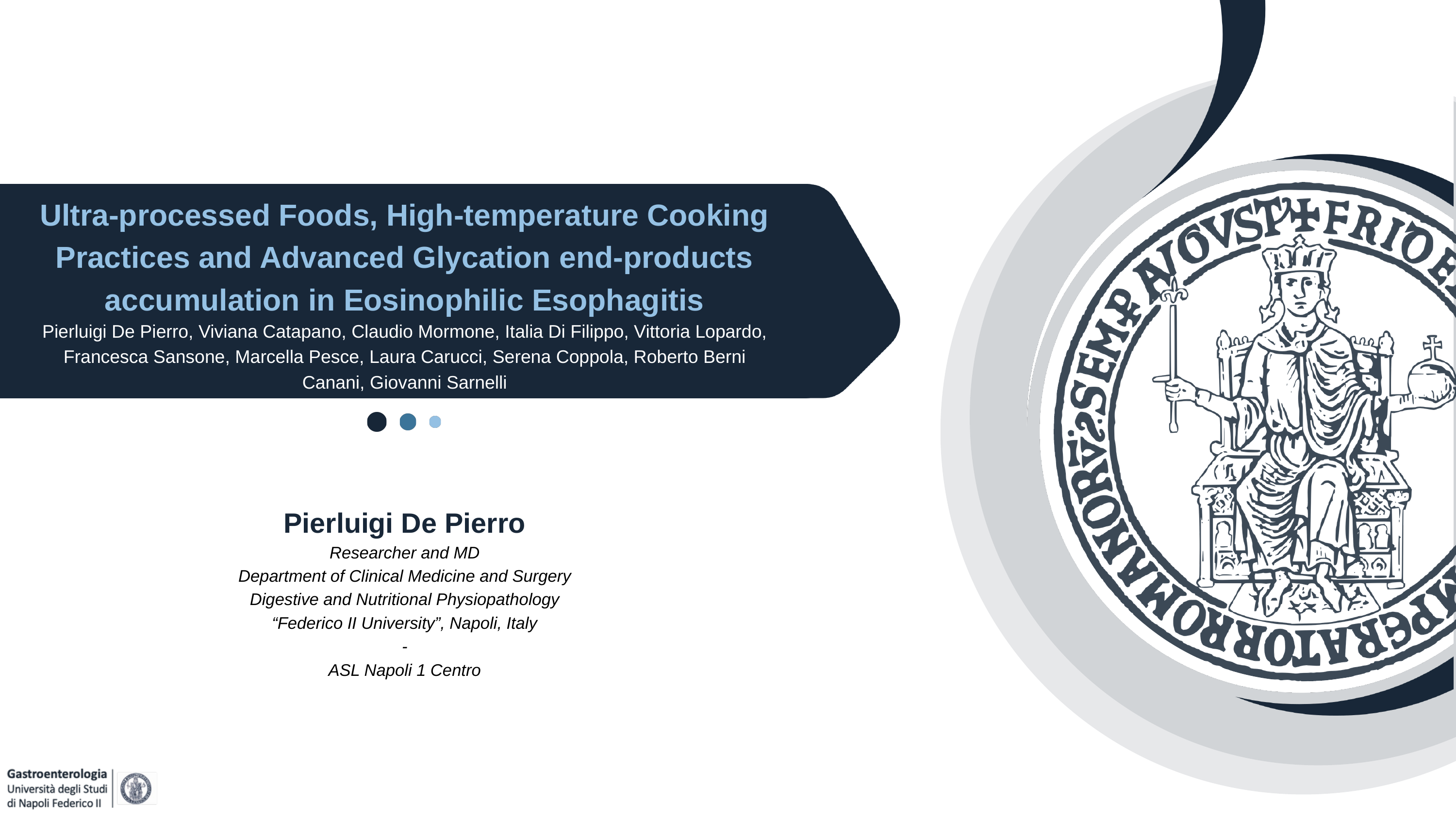

Ultra-processed Foods, High-temperature Cooking Practices and Advanced Glycation end-products accumulation in Eosinophilic Esophagitis
Pierluigi De Pierro, Viviana Catapano, Claudio Mormone, Italia Di Filippo, Vittoria Lopardo, Francesca Sansone, Marcella Pesce, Laura Carucci, Serena Coppola, Roberto Berni Canani, Giovanni Sarnelli

Pierluigi De Pierro
Researcher and MD
Department of Clinical Medicine and Surgery
Digestive and Nutritional Physiopathology
“Federico II University”, Napoli, Italy
-
ASL Napoli 1 Centro